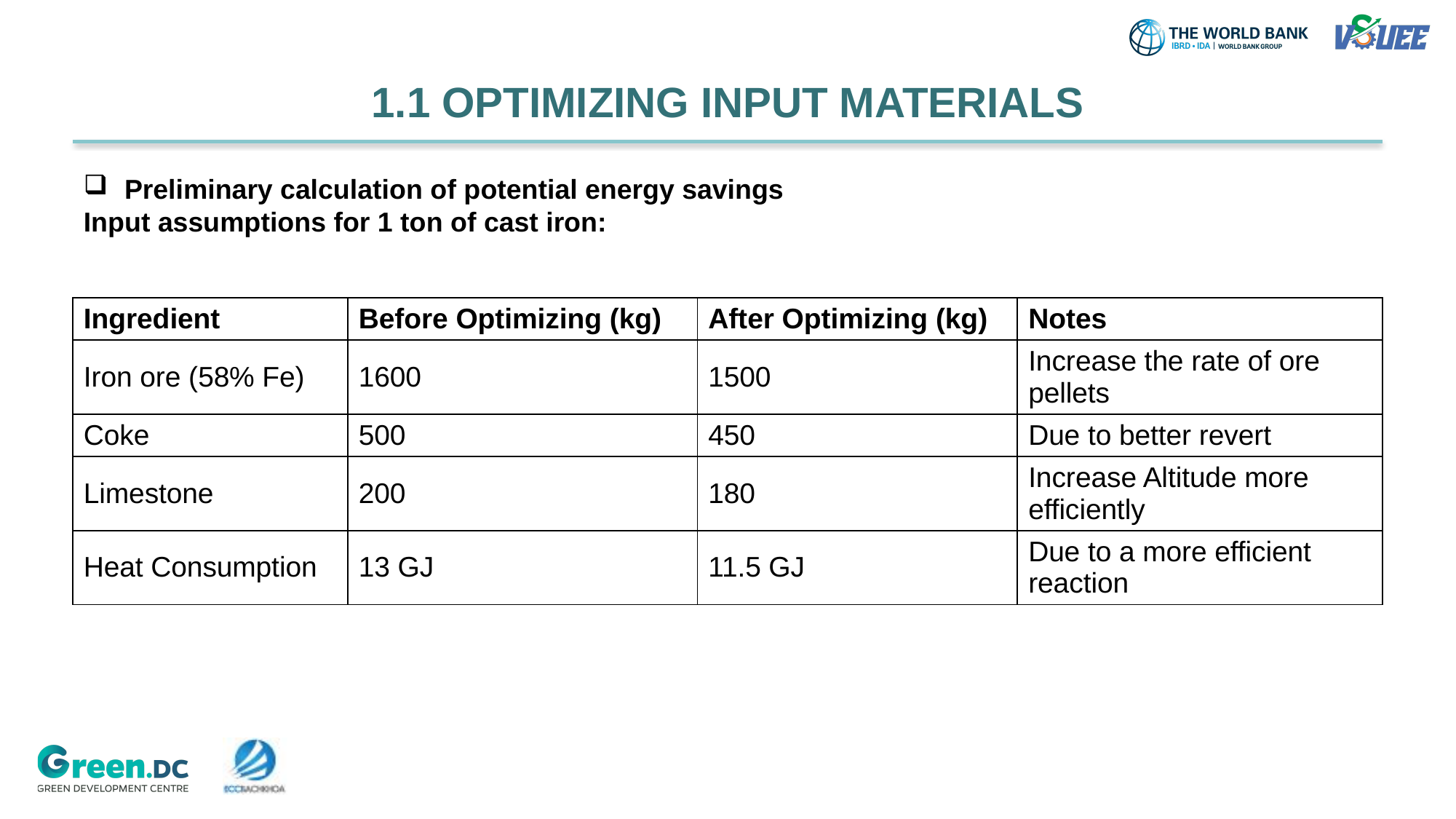

1.1 OPTIMIZING INPUT MATERIALS
Preliminary calculation of potential energy savings
Input assumptions for 1 ton of cast iron:
| Ingredient | Before Optimizing (kg) | After Optimizing (kg) | Notes |
| --- | --- | --- | --- |
| Iron ore (58% Fe) | 1600 | 1500 | Increase the rate of ore pellets |
| Coke | 500 | 450 | Due to better revert |
| Limestone | 200 | 180 | Increase Altitude more efficiently |
| Heat Consumption | 13 GJ | 11.5 GJ | Due to a more efficient reaction |